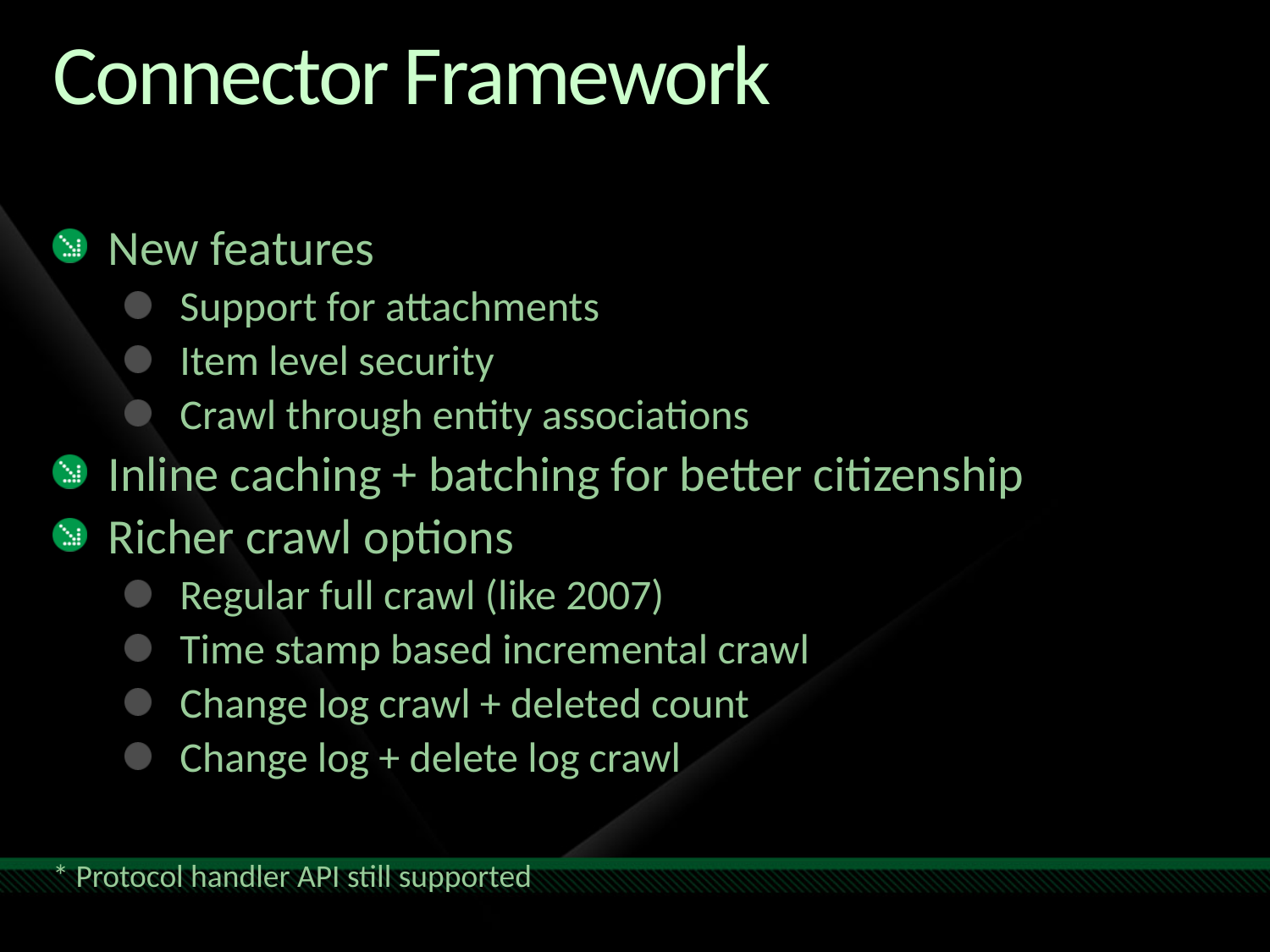

# Connector Framework
New features
Support for attachments
Item level security
Crawl through entity associations
Inline caching + batching for better citizenship
Richer crawl options
Regular full crawl (like 2007)
Time stamp based incremental crawl
Change log crawl + deleted count
Change log + delete log crawl

* Protocol handler API still supported